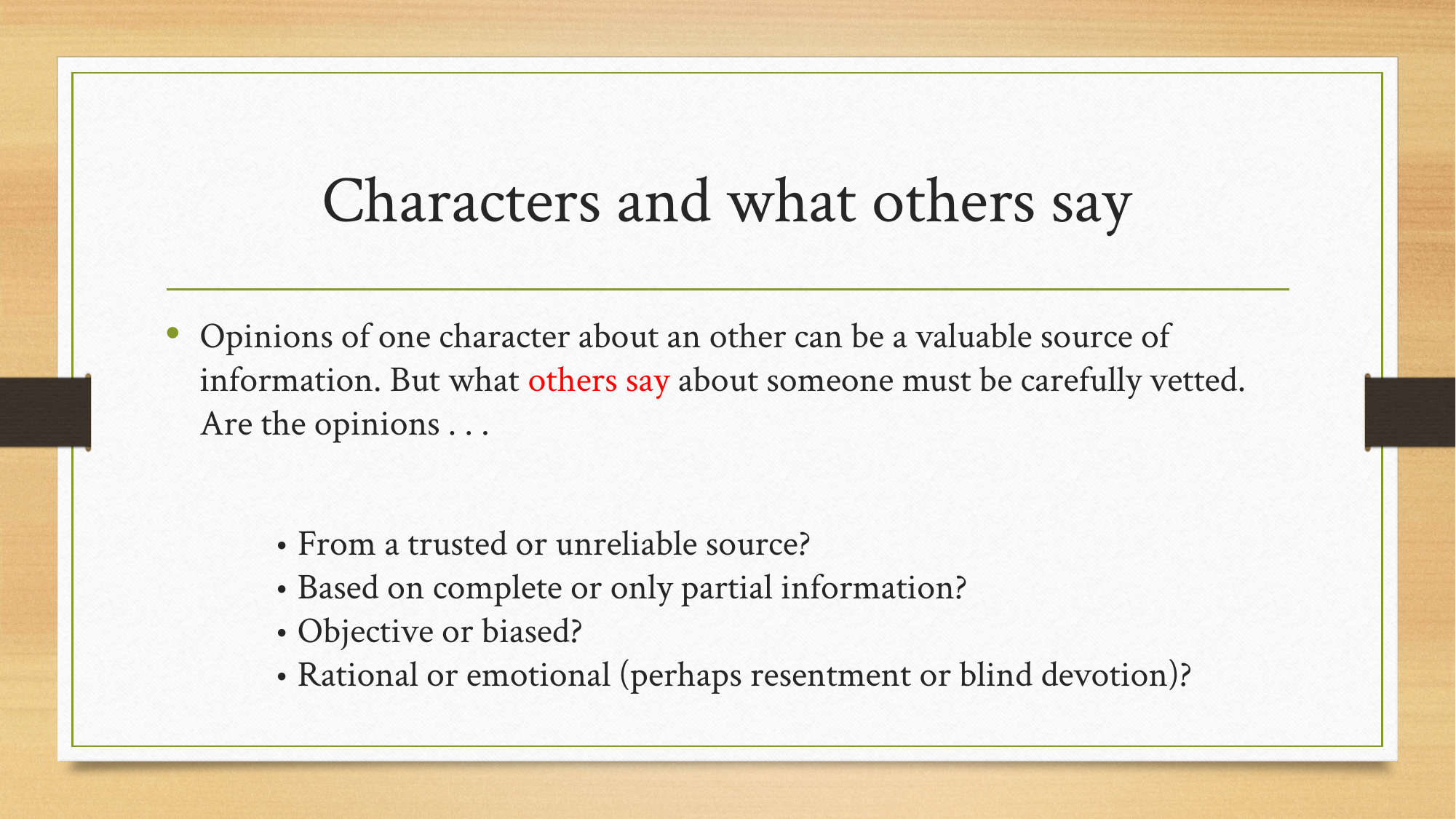

# Characters and what others say
Opinions of one character about an other can be a valuable source of information. But what others say about someone must be carefully vetted. Are the opinions . . .

• From a trusted or unreliable source?
• Based on complete or only partial information?
• Objective or biased?
• Rational or emotional (perhaps resentment or blind devotion)?